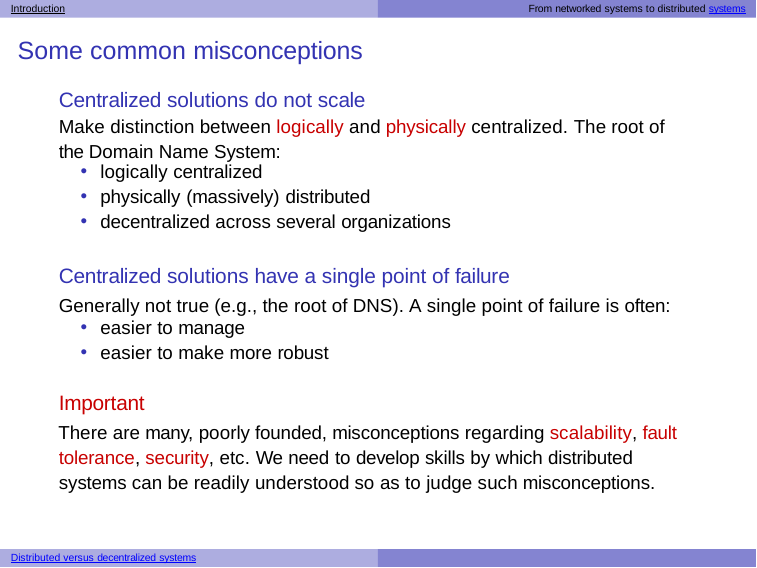

Introduction	From networked systems to distributed systems
# Some common misconceptions
Centralized solutions do not scale
Make distinction between logically and physically centralized. The root of the Domain Name System:
logically centralized
physically (massively) distributed
decentralized across several organizations

Centralized solutions have a single point of failure
Generally not true (e.g., the root of DNS). A single point of failure is often:
easier to manage
easier to make more robust

Important
There are many, poorly founded, misconceptions regarding scalability, fault tolerance, security, etc. We need to develop skills by which distributed systems can be readily understood so as to judge such misconceptions.

Distributed versus decentralized systems